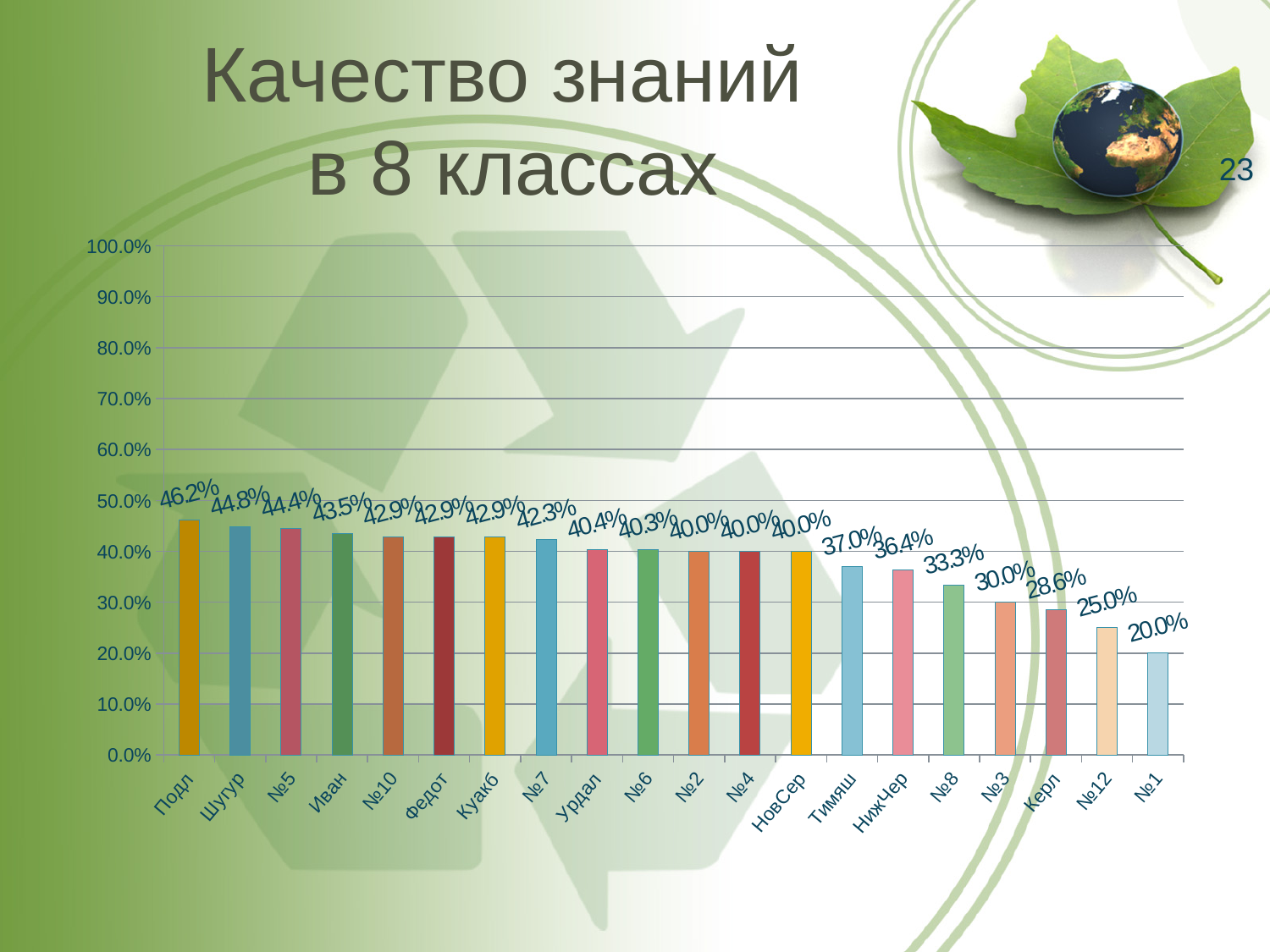

# Качество знаний в 8 классах
23

### Chart

| Category | 5 класс |
|---|---|
| Подл | 0.4615384615384616 |
| Шугур | 0.4482758620689655 |
|  №5 | 0.4444444444444444 |
| Иван | 0.4347826086956523 |
|  №10 | 0.42857142857142855 |
| Федот | 0.42857142857142855 |
| Куакб | 0.42857142857142855 |
|  №7 | 0.42253521126760574 |
| Урдал | 0.4040404040404041 |
|  №6 | 0.4025974025974026 |
|  №2 | 0.4 |
|  №4 | 0.4 |
| НовСер | 0.4 |
| Тимяш | 0.3695652173913043 |
| НижЧер | 0.3636363636363637 |
|  №8 | 0.3333333333333333 |
|  №3 | 0.30000000000000004 |
| Керл | 0.2857142857142858 |
|  №12 | 0.25 |
|  №1 | 0.2 |